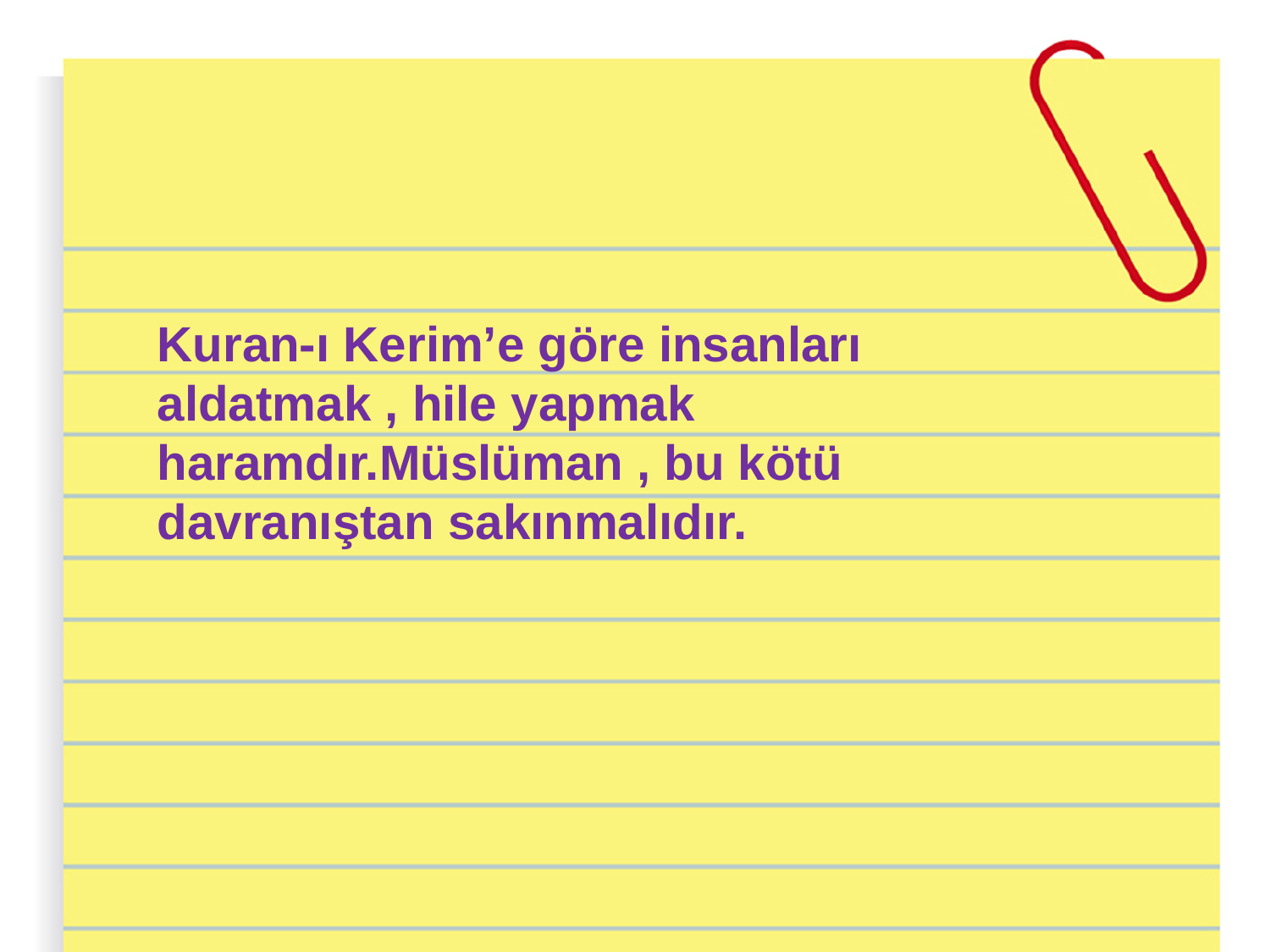

Kuran-ı Kerim’e göre insanları aldatmak , hile yapmak haramdır.Müslüman , bu kötü davranıştan sakınmalıdır.